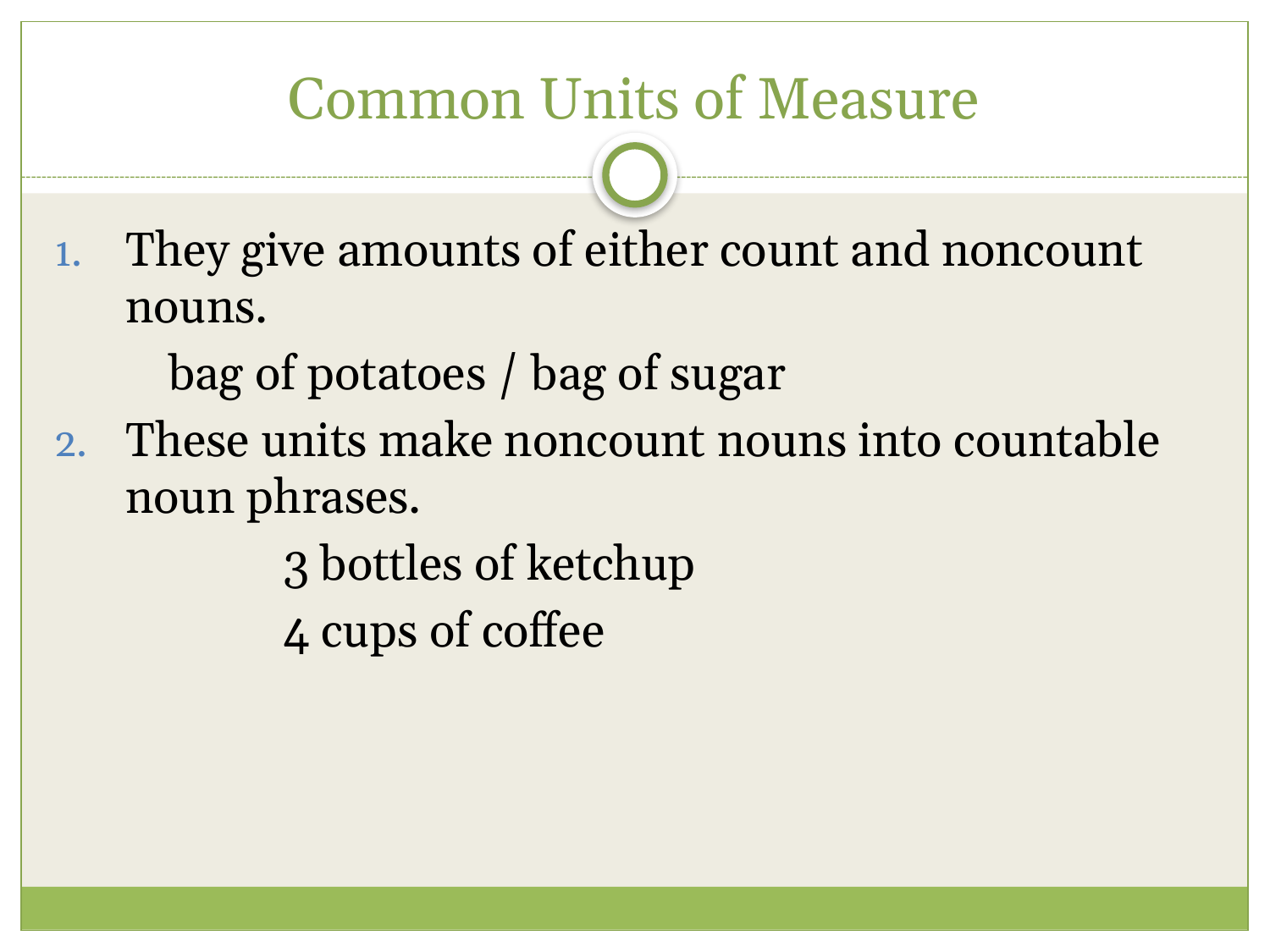

# Common Units of Measure
They give amounts of either count and noncount nouns.
          bag of potatoes / bag of sugar
These units make noncount nouns into countable noun phrases.
                    3 bottles of ketchup
                    4 cups of coffee